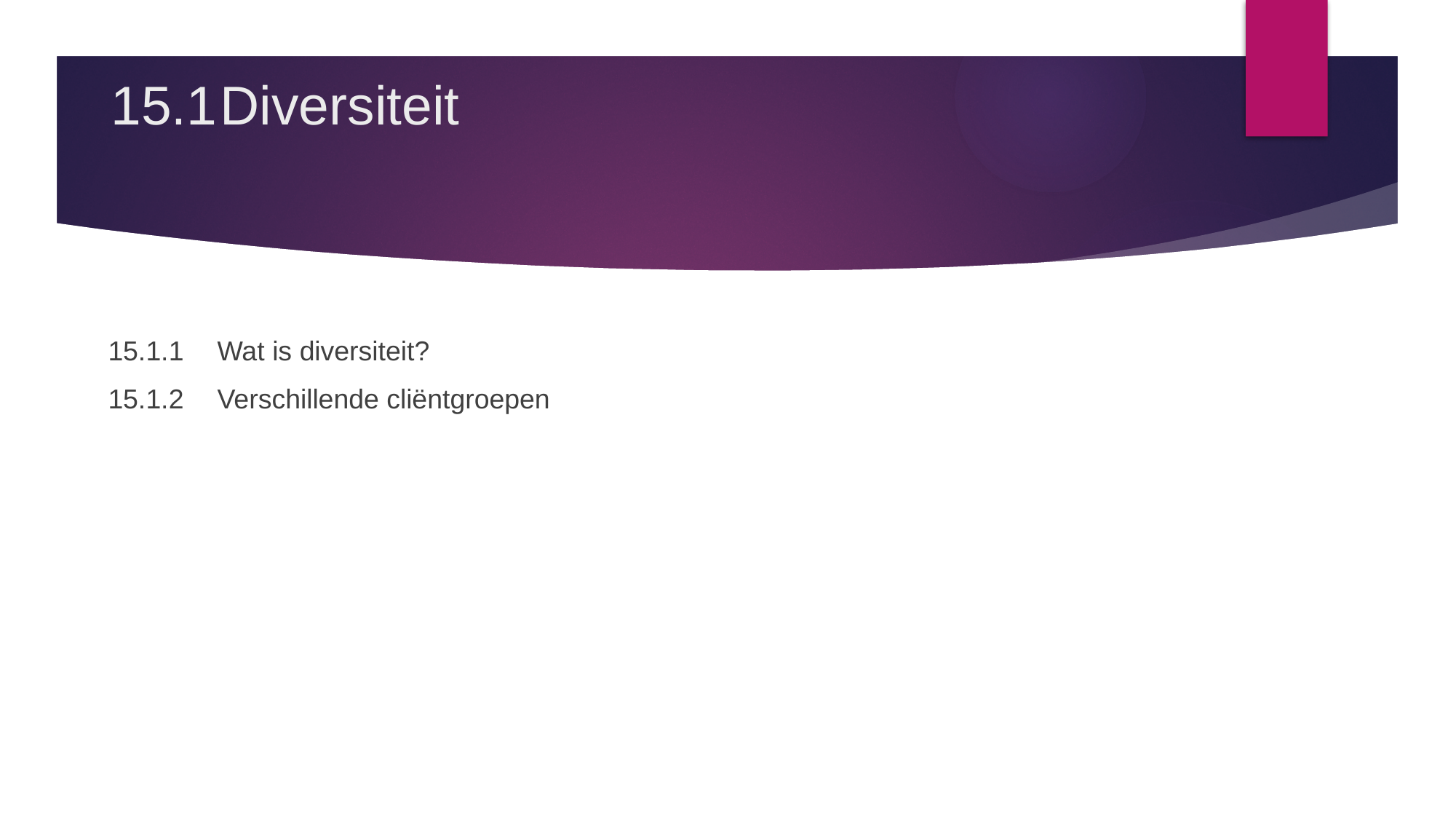

# 15.1	Diversiteit

15.1.1	Wat is diversiteit?
15.1.2	Verschillende cliëntgroepen